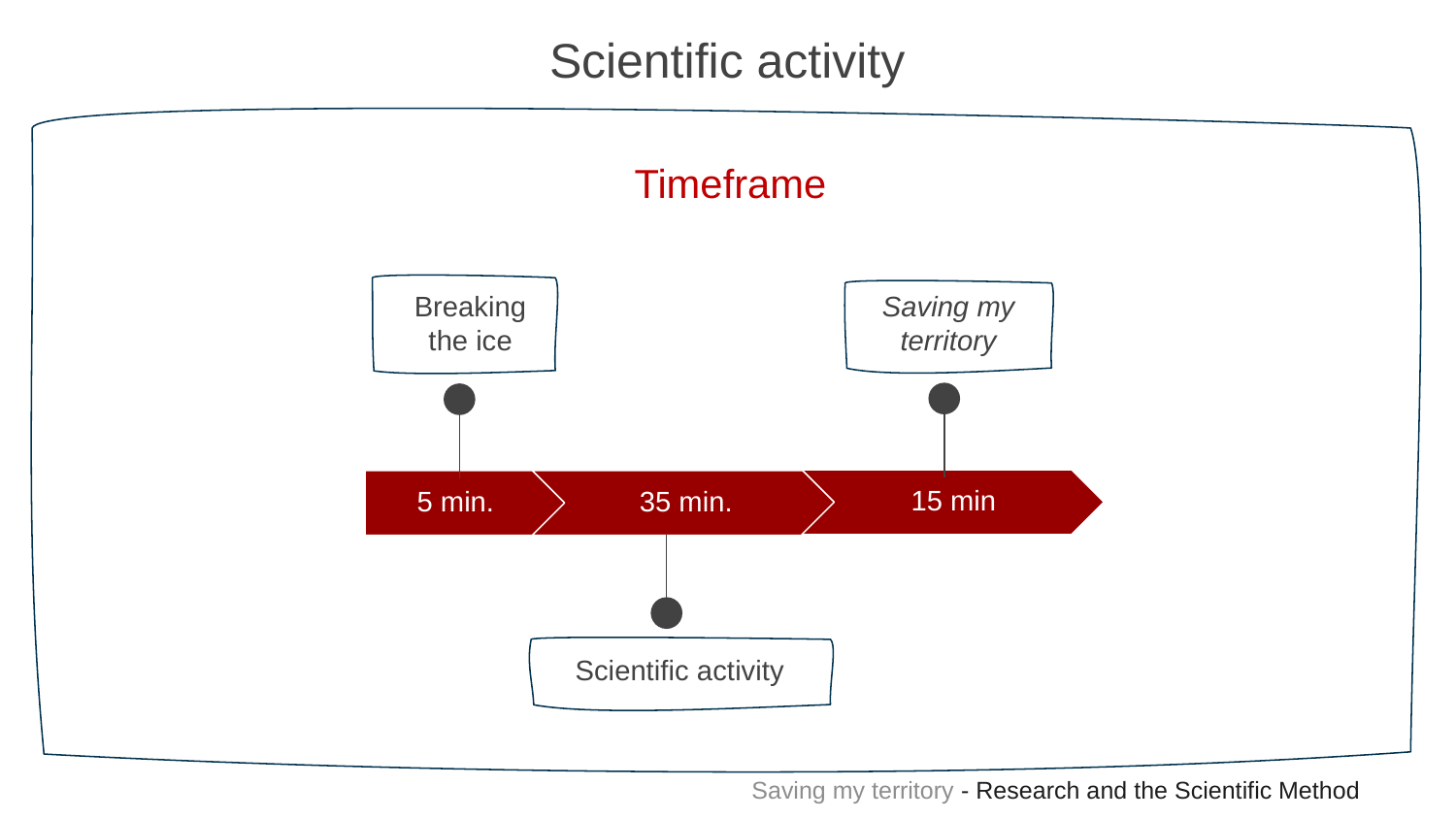

Scientific activity

Timeframe
Breaking the ice
Saving my territory

15 min
5 min.
35 min.

Scientific activity

Saving my territory - Research and the Scientific Method